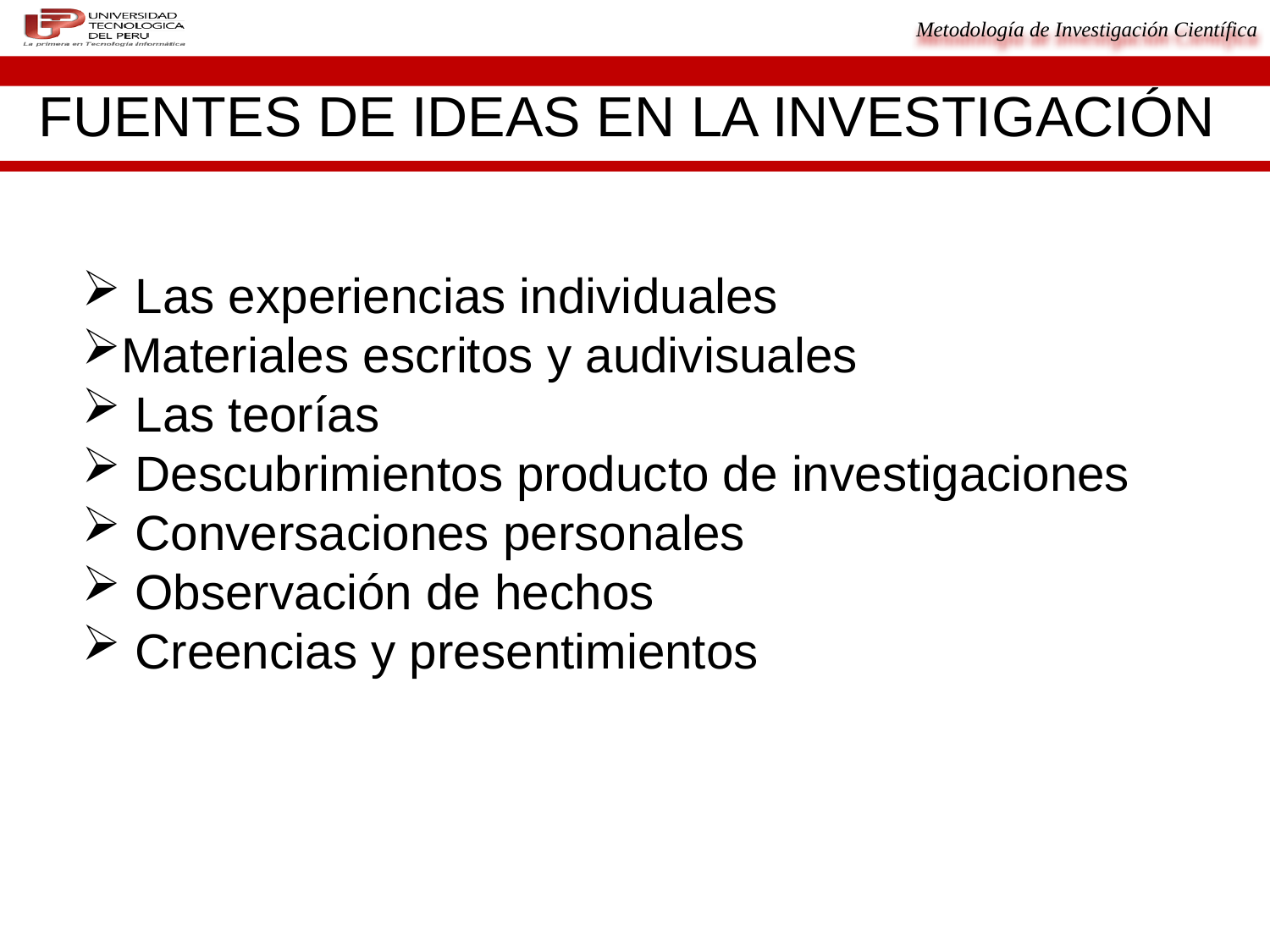

FUENTES DE IDEAS EN LA INVESTIGACIÓN
 Las experiencias individuales
Materiales escritos y audivisuales
 Las teorías
 Descubrimientos producto de investigaciones
 Conversaciones personales
 Observación de hechos
 Creencias y presentimientos